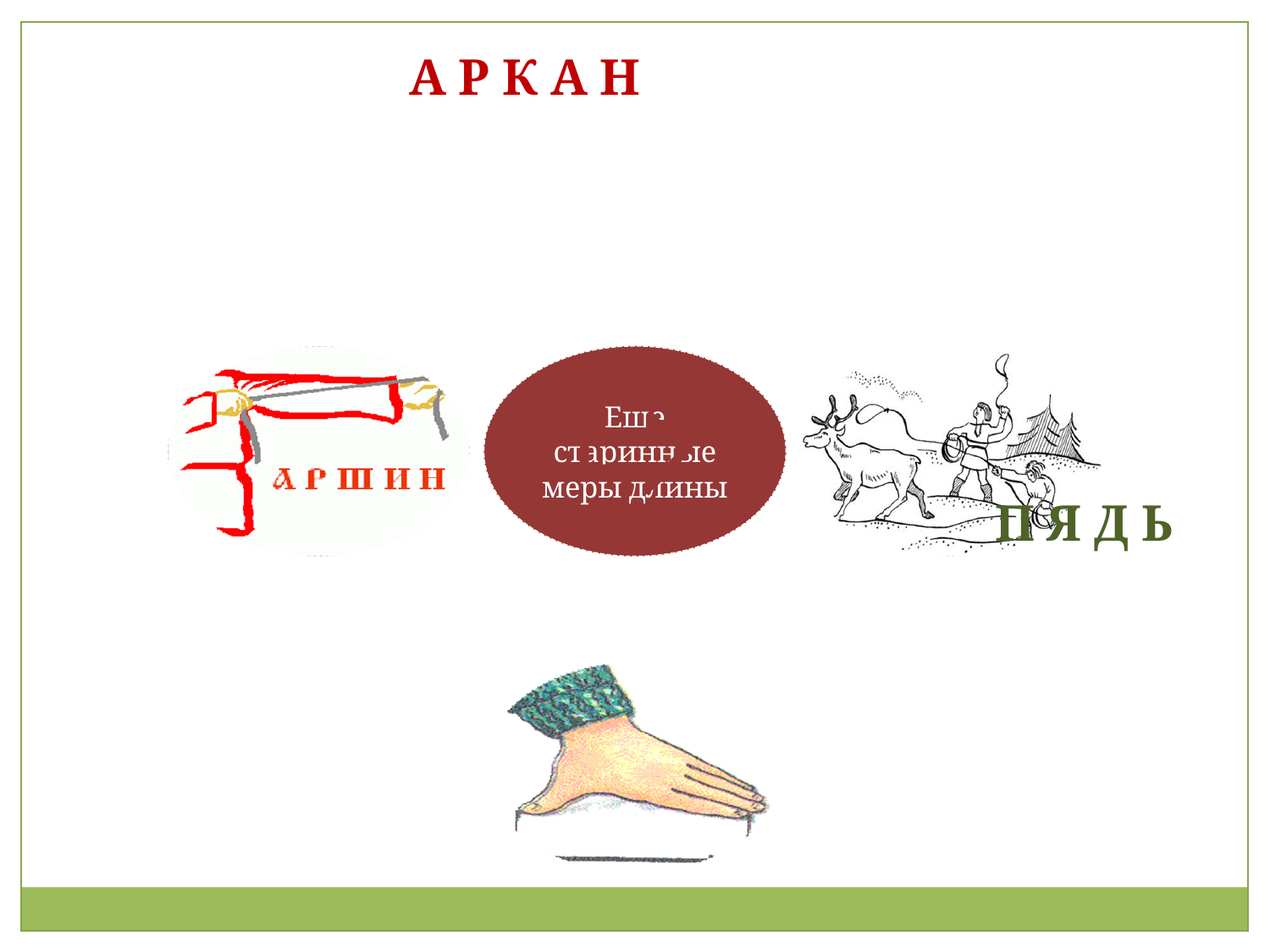

Еще старинные меры длины
А Р К А Н
П Я Д Ь